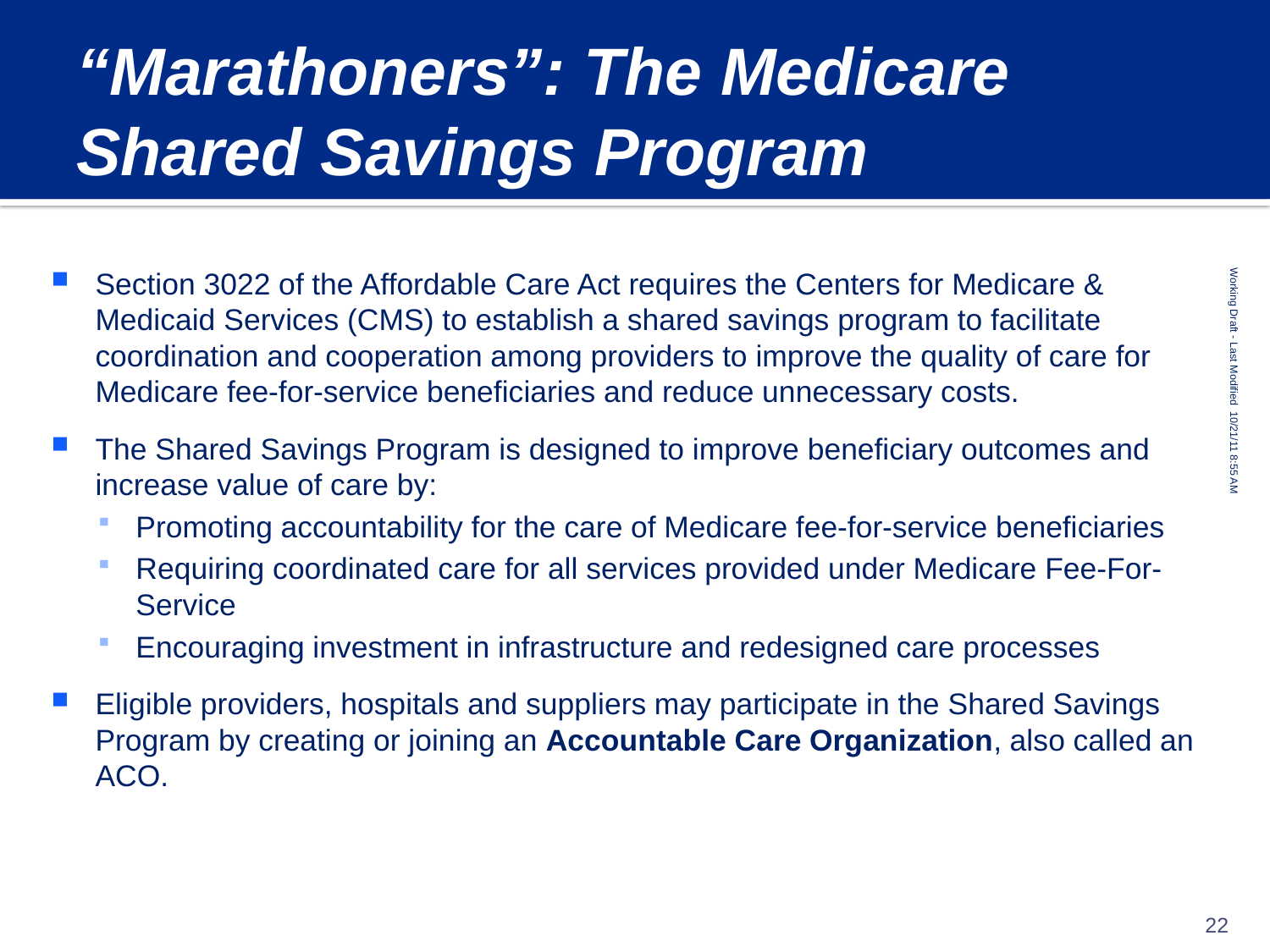

# “Marathoners”: The Medicare Shared Savings Program
Section 3022 of the Affordable Care Act requires the Centers for Medicare & Medicaid Services (CMS) to establish a shared savings program to facilitate coordination and cooperation among providers to improve the quality of care for Medicare fee-for-service beneficiaries and reduce unnecessary costs.
The Shared Savings Program is designed to improve beneficiary outcomes and increase value of care by:
Promoting accountability for the care of Medicare fee-for-service beneficiaries
Requiring coordinated care for all services provided under Medicare Fee-For-Service
Encouraging investment in infrastructure and redesigned care processes
Eligible providers, hospitals and suppliers may participate in the Shared Savings Program by creating or joining an Accountable Care Organization, also called an ACO.